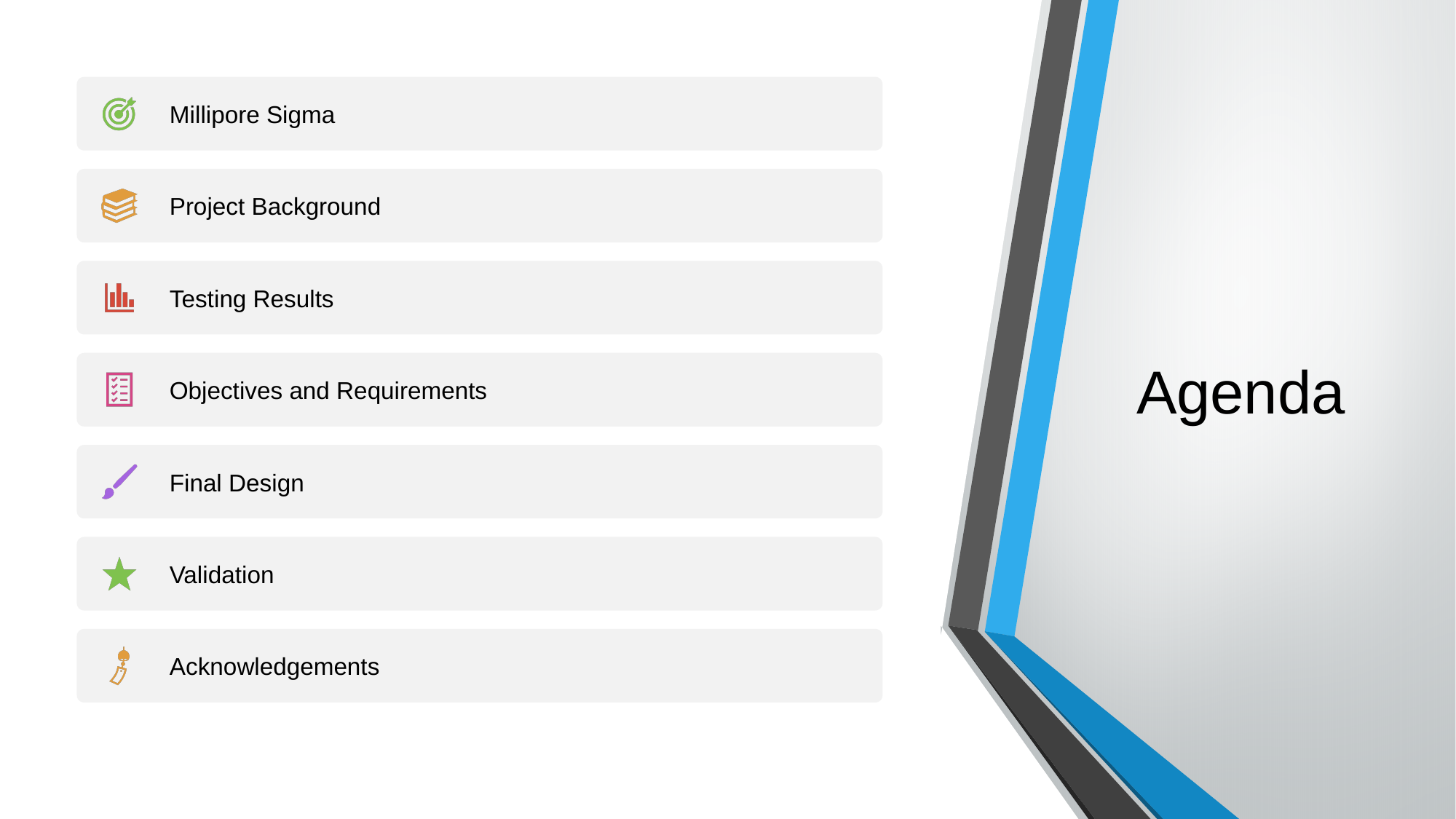

Millipore Sigma
Project Background
Testing Results
Objectives and Requirements
Final Design
Validation
Acknowledgements
# Agenda